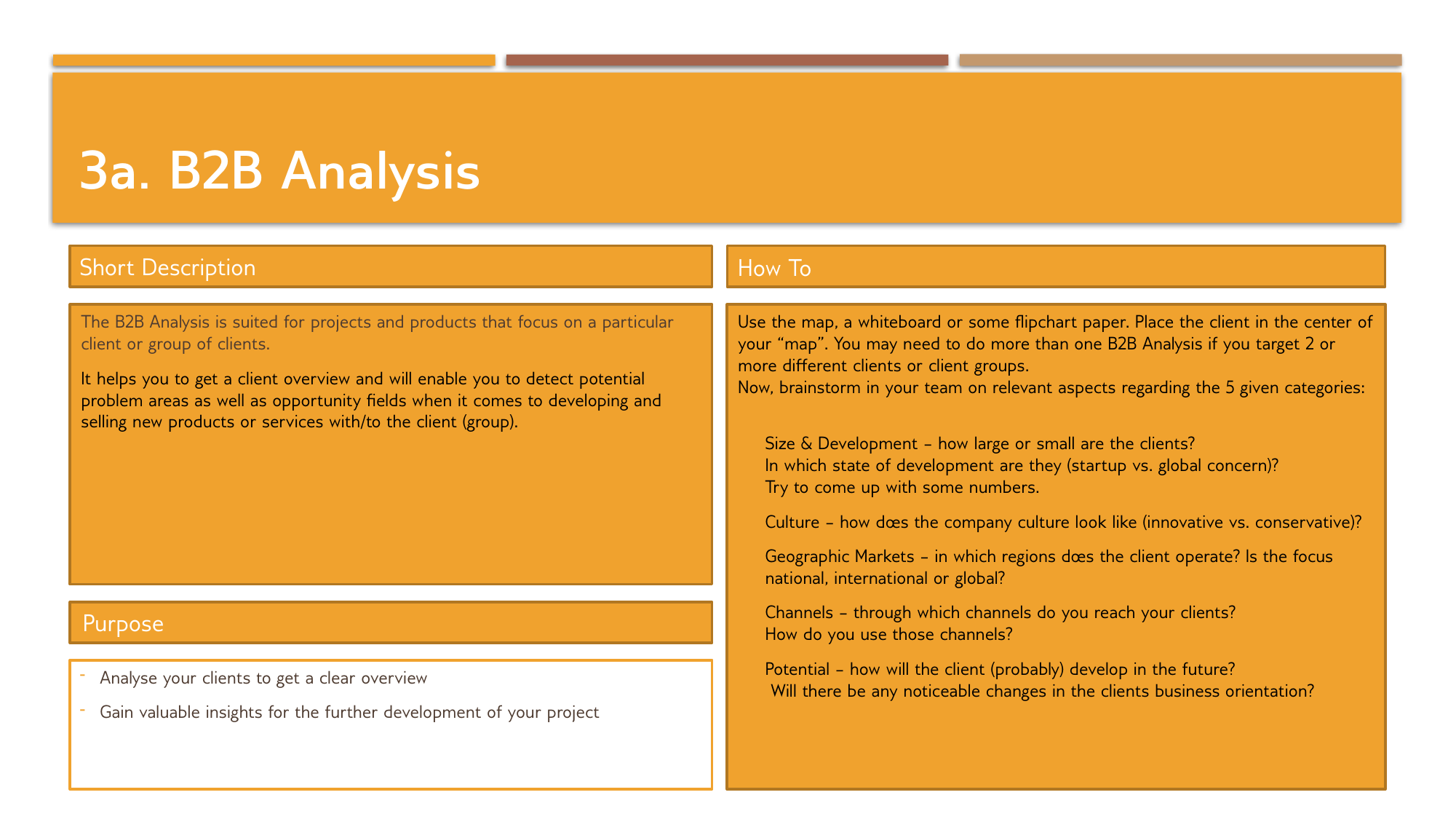

# 3a. B2B Analysis
Short Description
How To
Use the map, a whiteboard or some flipchart paper. Place the client in the center of your “map”. You may need to do more than one B2B Analysis if you target 2 or more different clients or client groups.
Now, brainstorm in your team on relevant aspects regarding the 5 given categories:
Size & Development – how large or small are the clients?
In which state of development are they (startup vs. global concern)?
Try to come up with some numbers.
Culture – how does the company culture look like (innovative vs. conservative)?
Geographic Markets – in which regions does the client operate? Is the focus national, international or global?
Channels – through which channels do you reach your clients?
How do you use those channels?
Potential – how will the client (probably) develop in the future?
 Will there be any noticeable changes in the clients business orientation?
The B2B Analysis is suited for projects and products that focus on a particular client or group of clients.
It helps you to get a client overview and will enable you to detect potential problem areas as well as opportunity fields when it comes to developing and selling new products or services with/to the client (group).
Purpose
Analyse your clients to get a clear overview
Gain valuable insights for the further development of your project